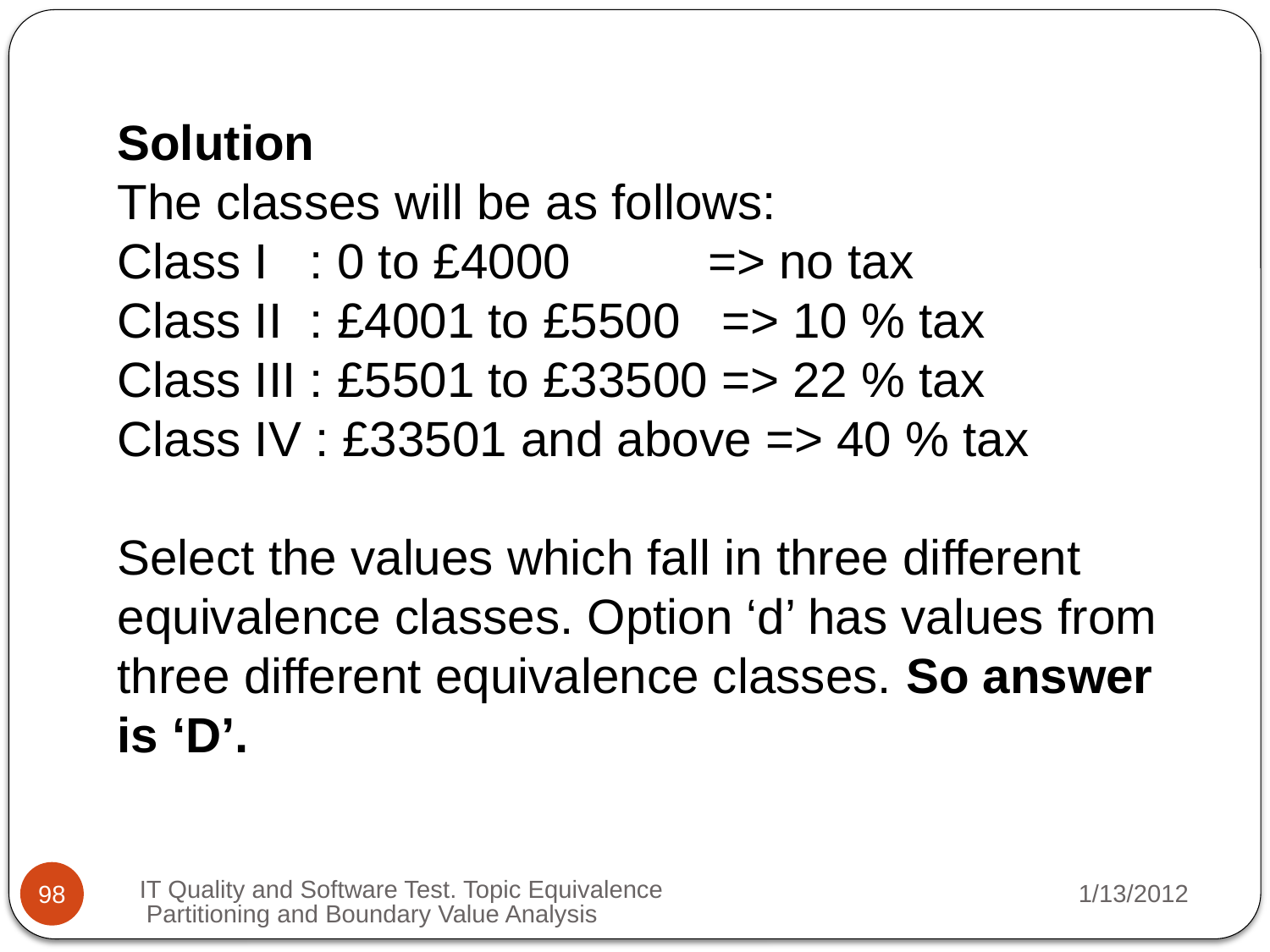

Solution
The classes will be as follows:
Class I   : 0 to £4000          => no tax
Class II  : £4001 to £5500   => 10 % tax
Class III : £5501 to £33500 => 22 % tax
Class IV : £33501 and above => 40 % tax

Select the values which fall in three different equivalence classes. Option ‘d’ has values from three different equivalence classes. So answer is ‘D’.
IT Quality and Software Test. Topic Equivalence Partitioning and Boundary Value Analysis
1/13/2012
98